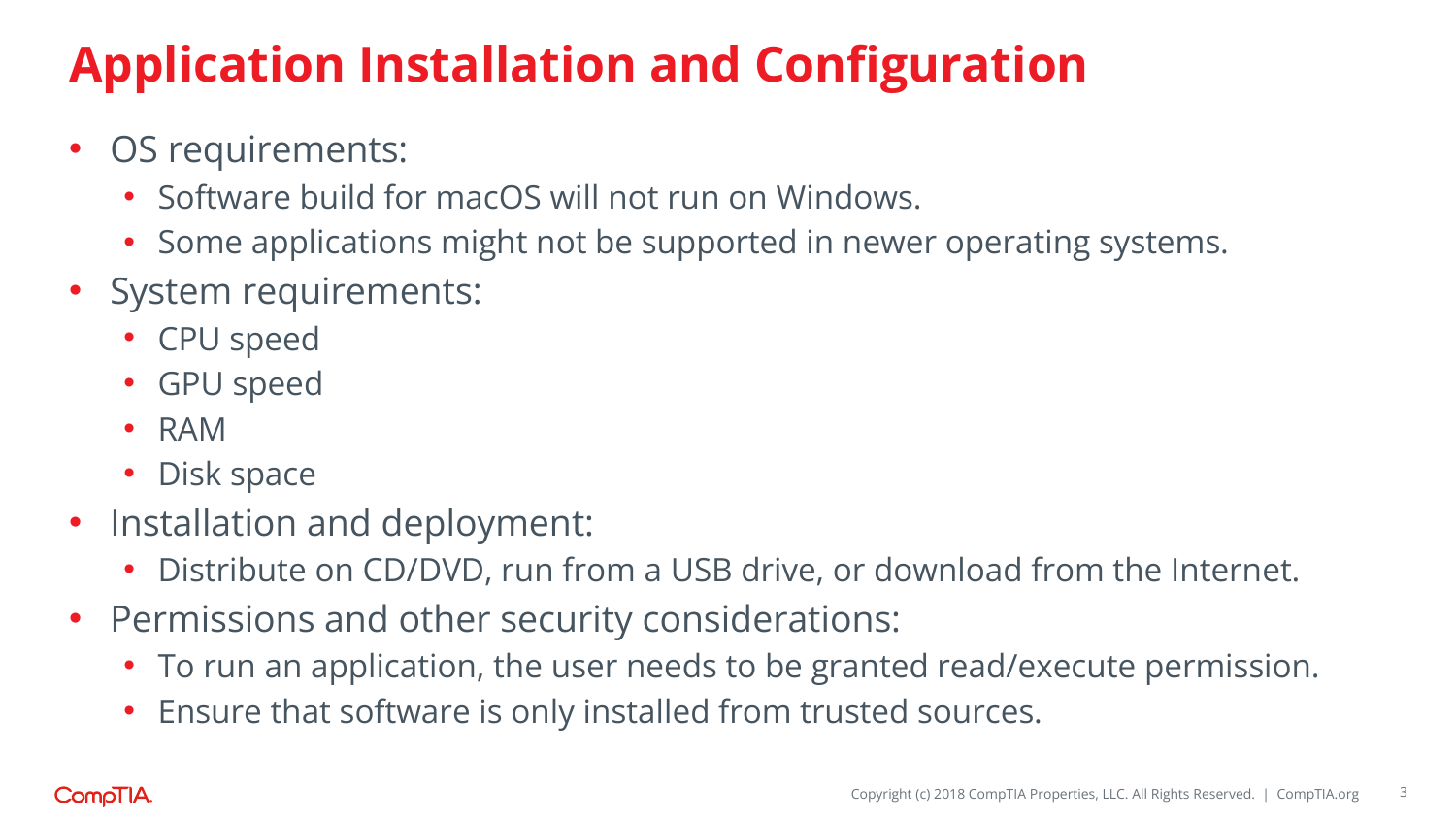

# Application Installation and Configuration
OS requirements:
Software build for macOS will not run on Windows.
Some applications might not be supported in newer operating systems.
System requirements:
CPU speed
GPU speed
RAM
Disk space
Installation and deployment:
Distribute on CD/DVD, run from a USB drive, or download from the Internet.
Permissions and other security considerations:
To run an application, the user needs to be granted read/execute permission.
Ensure that software is only installed from trusted sources.

3